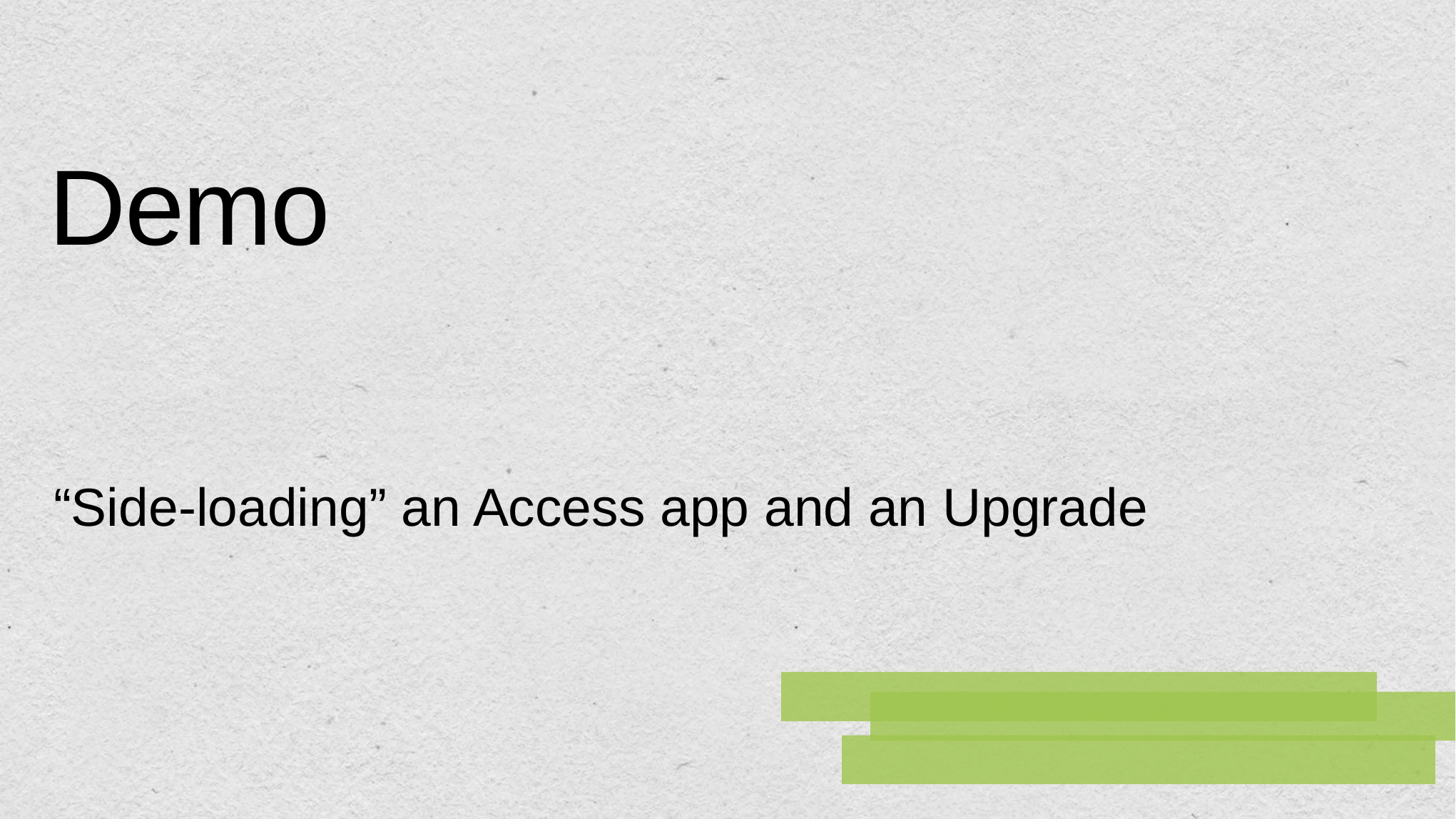

# Demo
“Side-loading” an Access app and an Upgrade